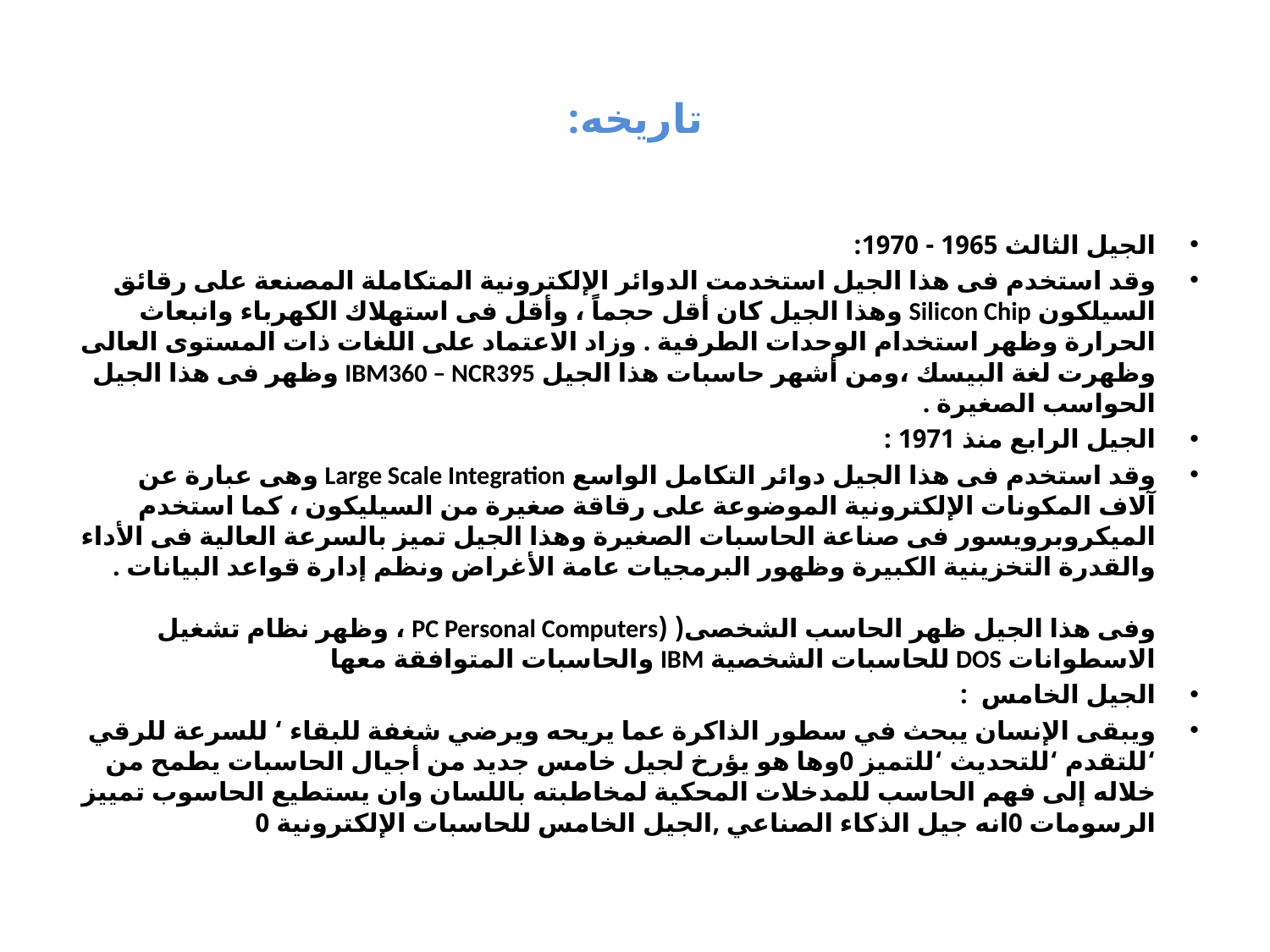

# تاريخه:
الجيل الثالث 1965 - 1970:
وقد استخدم فى هذا الجيل استخدمت الدوائر الإلكترونية المتكاملة المصنعة على رقائق السيلكون Silicon Chip وهذا الجيل كان أقل حجماً ، وأقل فى استهلاك الكهرباء وانبعاث الحرارة وظهر استخدام الوحدات الطرفية . وزاد الاعتماد على اللغات ذات المستوى العالى وظهرت لغة البيسك ،ومن أشهر حاسبات هذا الجيل IBM360 – NCR395 وظهر فى هذا الجيل الحواسب الصغيرة .
الجيل الرابع منذ 1971 :
وقد استخدم فى هذا الجيل دوائر التكامل الواسع Large Scale Integration وهى عبارة عن آلاف المكونات الإلكترونية الموضوعة على رقاقة صغيرة من السيليكون ، كما استخدم الميكروبرويسور فى صناعة الحاسبات الصغيرة وهذا الجيل تميز بالسرعة العالية فى الأداء والقدرة التخزينية الكبيرة وظهور البرمجيات عامة الأغراض ونظم إدارة قواعد البيانات .
وفى هذا الجيل ظهر الحاسب الشخصى( (PC Personal Computers ، وظهر نظام تشغيل الاسطوانات DOS للحاسبات الشخصية IBM والحاسبات المتوافقة معها
الجيل الخامس  :
ويبقى الإنسان يبحث في سطور الذاكرة عما يريحه ويرضي شغفة للبقاء ‘ للسرعة للرقي ‘للتقدم ‘للتحديث ‘للتميز 0وها هو يؤرخ لجيل خامس جديد من أجيال الحاسبات يطمح من خلاله إلى فهم الحاسب للمدخلات المحكية لمخاطبته باللسان وان يستطيع الحاسوب تمييز الرسومات 0انه جيل الذكاء الصناعي ,الجيل الخامس للحاسبات الإلكترونية 0